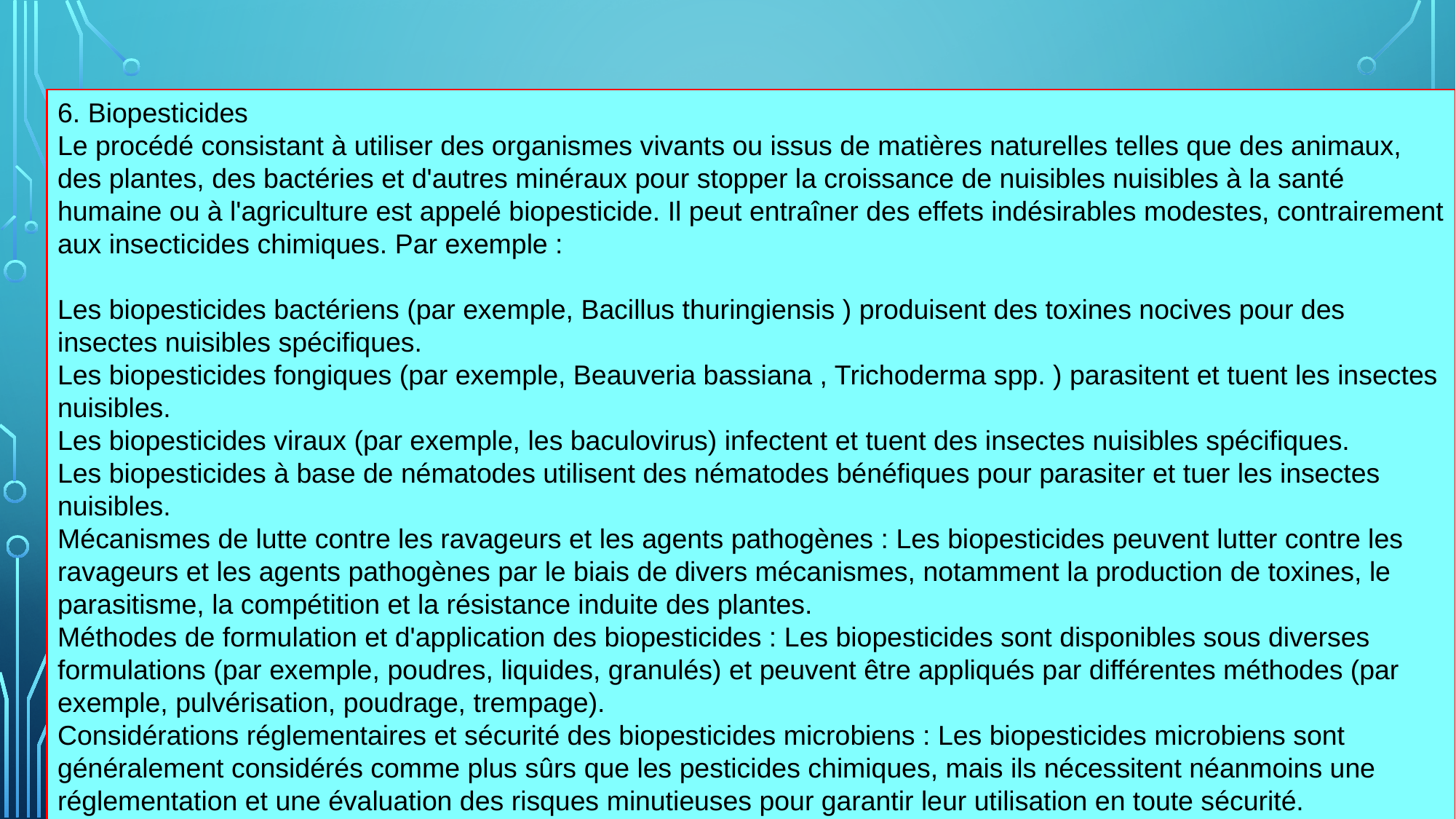

6. Biopesticides
Le procédé consistant à utiliser des organismes vivants ou issus de matières naturelles telles que des animaux, des plantes, des bactéries et d'autres minéraux pour stopper la croissance de nuisibles nuisibles à la santé humaine ou à l'agriculture est appelé biopesticide. Il peut entraîner des effets indésirables modestes, contrairement aux insecticides chimiques. Par exemple :

Les biopesticides bactériens (par exemple, Bacillus thuringiensis ) produisent des toxines nocives pour des insectes nuisibles spécifiques.
Les biopesticides fongiques (par exemple, Beauveria bassiana , Trichoderma spp. ) parasitent et tuent les insectes nuisibles.
Les biopesticides viraux (par exemple, les baculovirus) infectent et tuent des insectes nuisibles spécifiques.
Les biopesticides à base de nématodes utilisent des nématodes bénéfiques pour parasiter et tuer les insectes nuisibles.
Mécanismes de lutte contre les ravageurs et les agents pathogènes : Les biopesticides peuvent lutter contre les ravageurs et les agents pathogènes par le biais de divers mécanismes, notamment la production de toxines, le parasitisme, la compétition et la résistance induite des plantes.
Méthodes de formulation et d'application des biopesticides : Les biopesticides sont disponibles sous diverses formulations (par exemple, poudres, liquides, granulés) et peuvent être appliqués par différentes méthodes (par exemple, pulvérisation, poudrage, trempage).
Considérations réglementaires et sécurité des biopesticides microbiens : Les biopesticides microbiens sont généralement considérés comme plus sûrs que les pesticides chimiques, mais ils nécessitent néanmoins une réglementation et une évaluation des risques minutieuses pour garantir leur utilisation en toute sécurité.